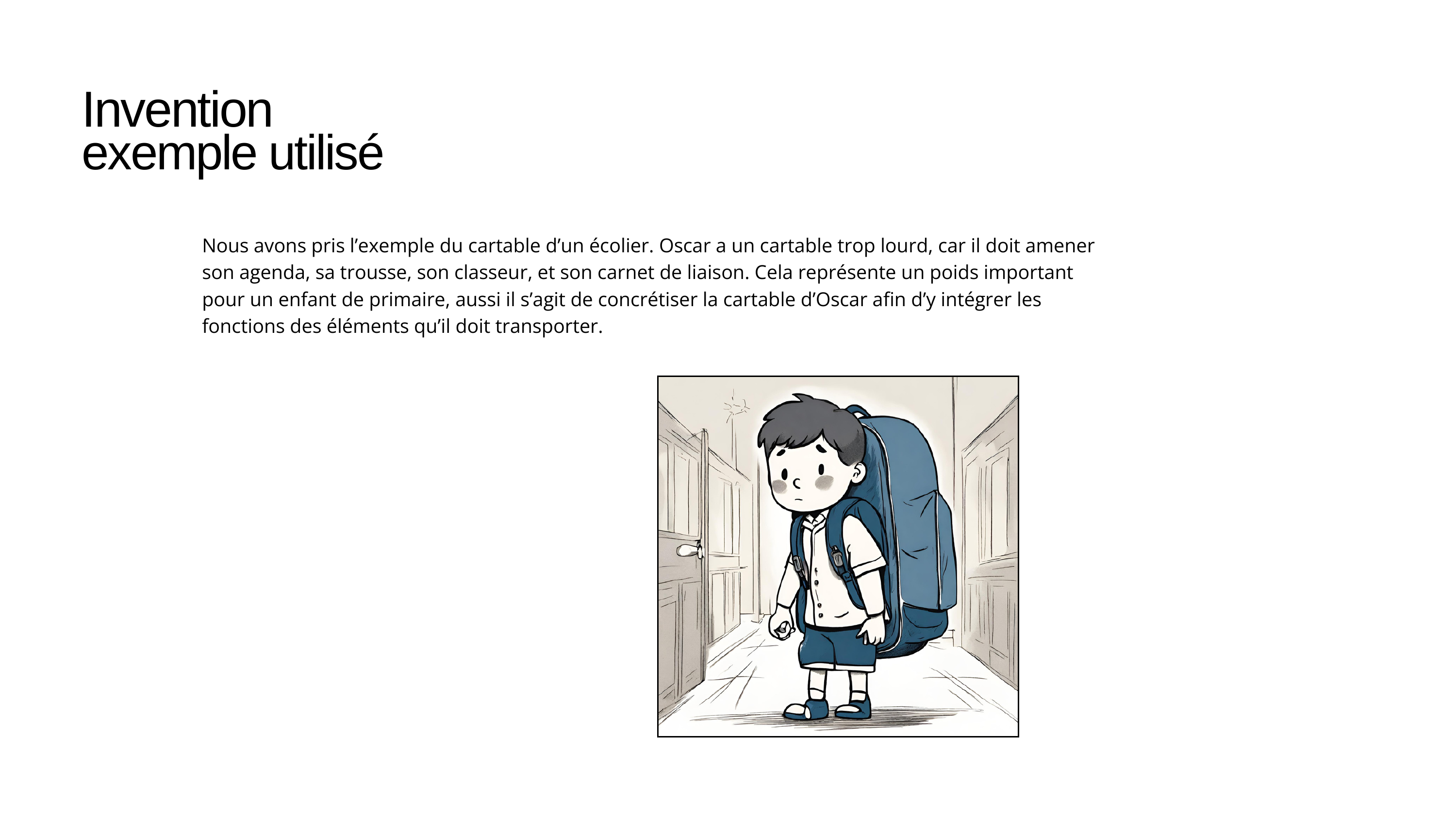

Invention
exemple utilisé
Nous avons pris l’exemple du cartable d’un écolier. Oscar a un cartable trop lourd, car il doit amener son agenda, sa trousse, son classeur, et son carnet de liaison. Cela représente un poids important pour un enfant de primaire, aussi il s’agit de concrétiser la cartable d’Oscar afin d’y intégrer les fonctions des éléments qu’il doit transporter.